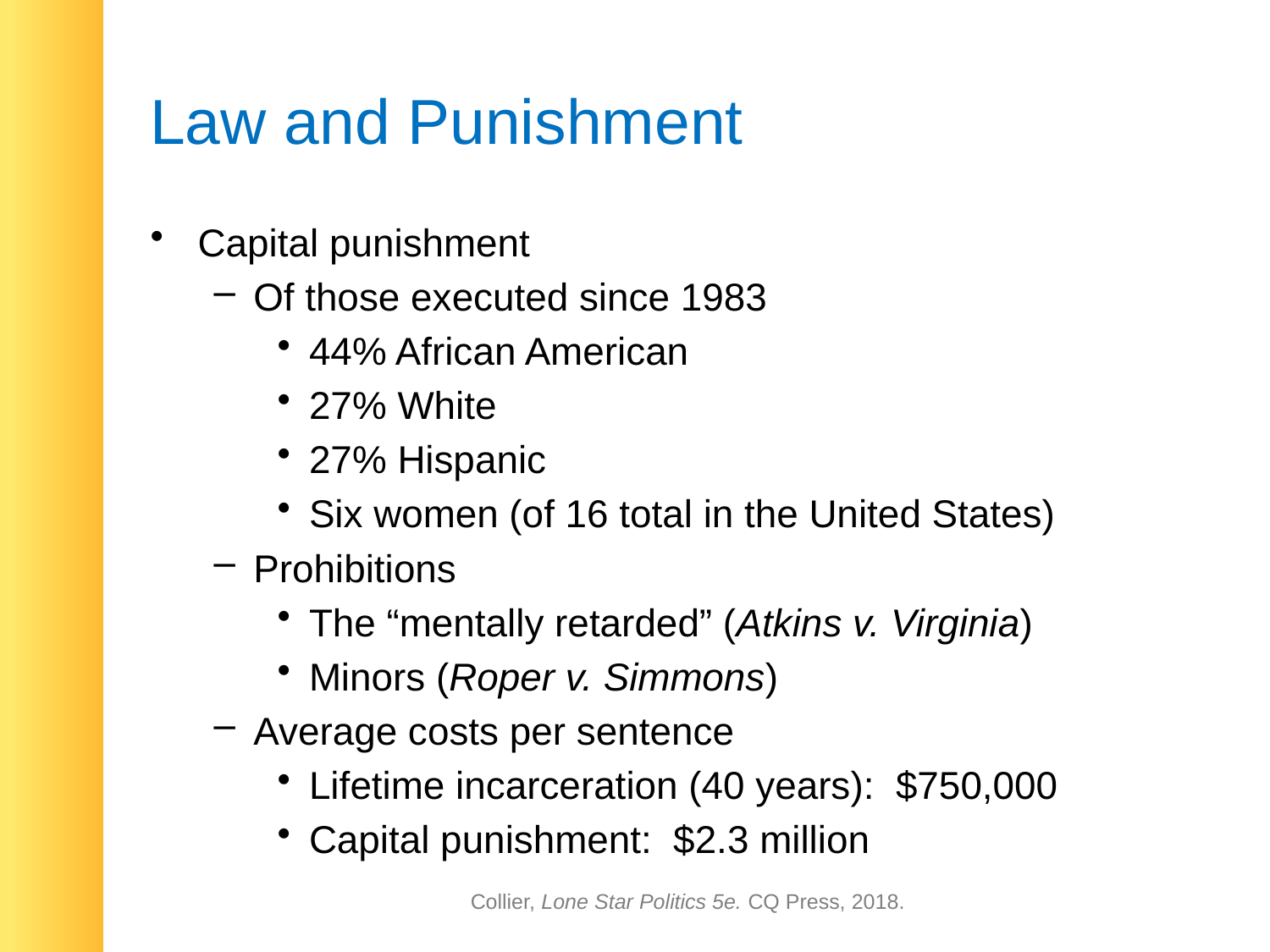

# Law and Punishment
Capital punishment
Of those executed since 1983
44% African American
27% White
27% Hispanic
Six women (of 16 total in the United States)
Prohibitions
The “mentally retarded” (Atkins v. Virginia)
Minors (Roper v. Simmons)
Average costs per sentence
Lifetime incarceration (40 years):  $750,000
Capital punishment:  $2.3 million
Collier, Lone Star Politics 5e. CQ Press, 2018.